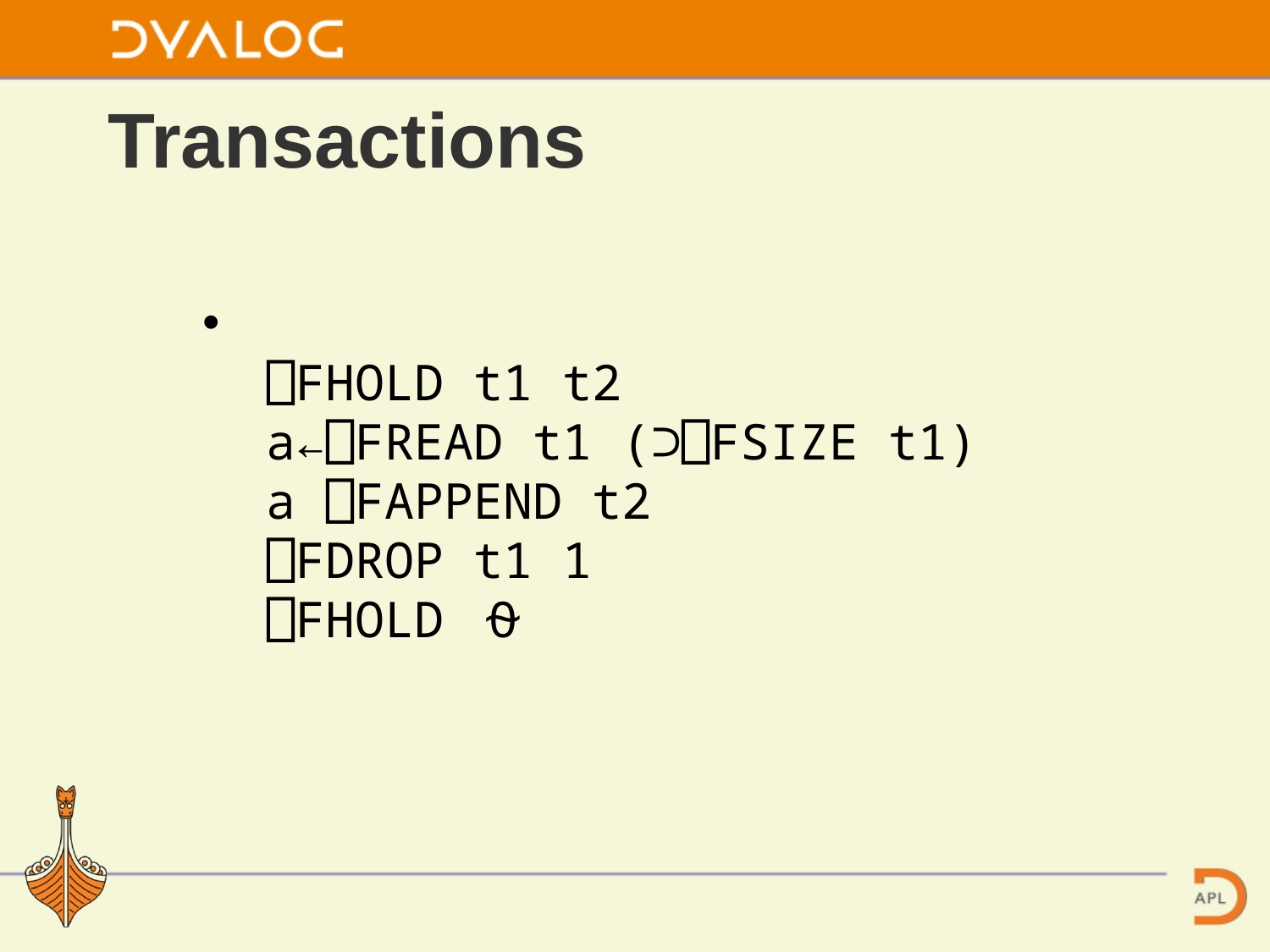

# Transactions
⎕FHOLD t1 t2
a←⎕FREAD t1 (⊃⎕FSIZE t1)
a ⎕FAPPEND t2
⎕FDROP t1 1
⎕FHOLD ⍬